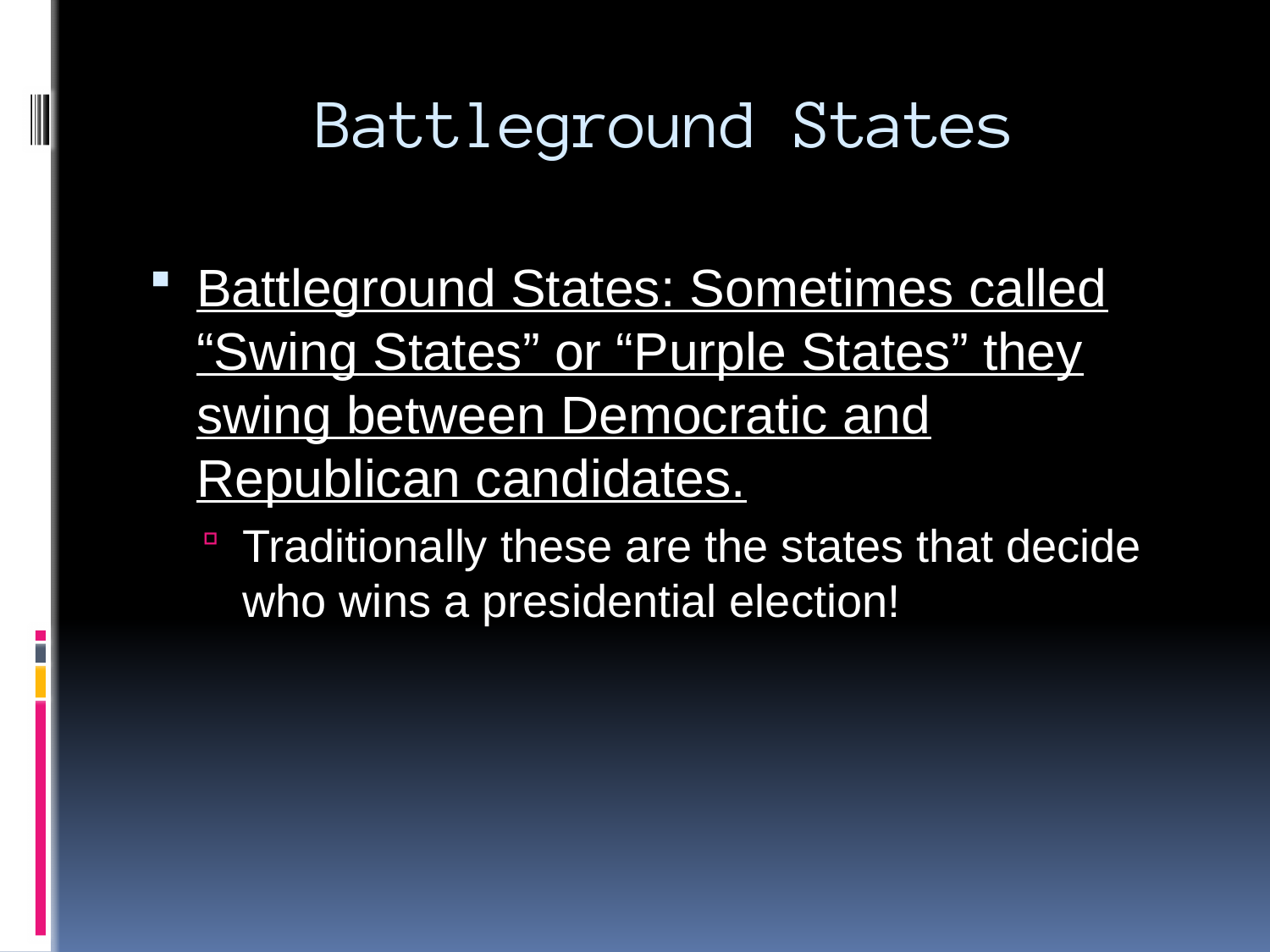

# Battleground States
Battleground States: Sometimes called “Swing States” or “Purple States” they swing between Democratic and Republican candidates.
Traditionally these are the states that decide who wins a presidential election!